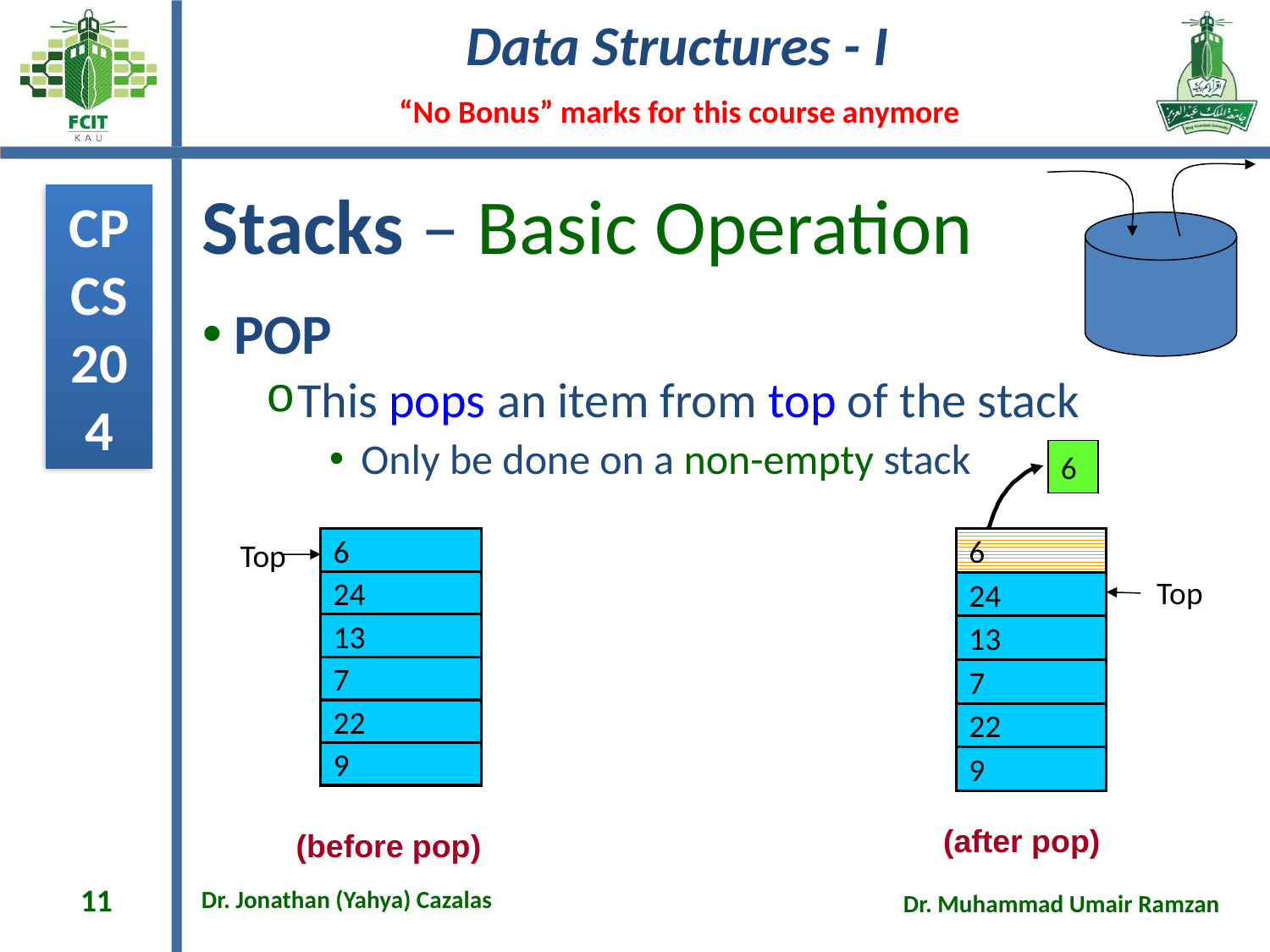

# Stacks – Basic Operation
POP
This pops an item from top of the stack
Only be done on a non-empty stack

6

Top
6

24
13
7
22
9
6
24
13
7
22
9
Top

(after pop)
(before pop)
11